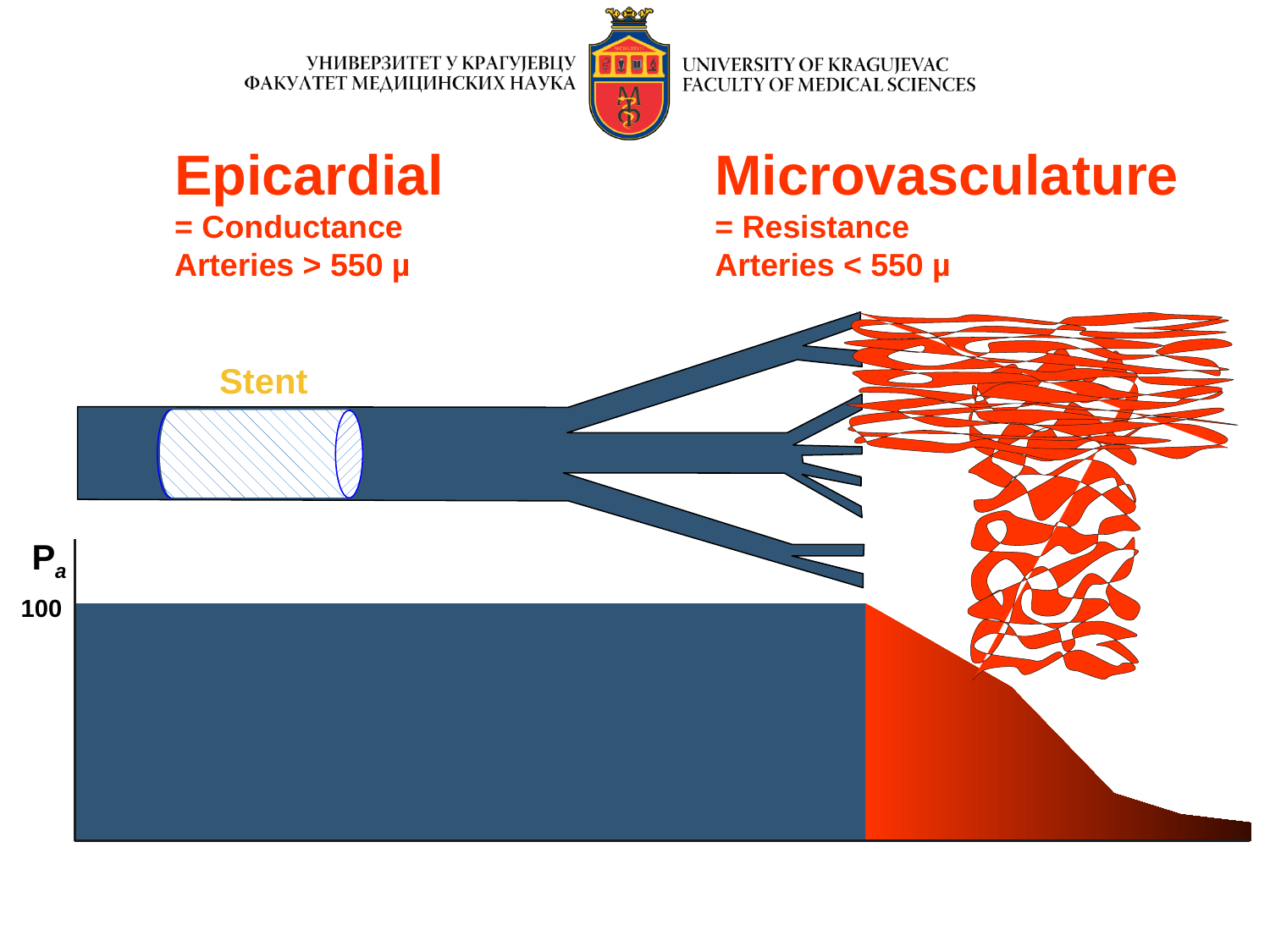

Epicardial
= Conductance
Arteries > 550 µ
Microvasculature
= Resistance
Arteries < 550 µ

Stent

Pa

100